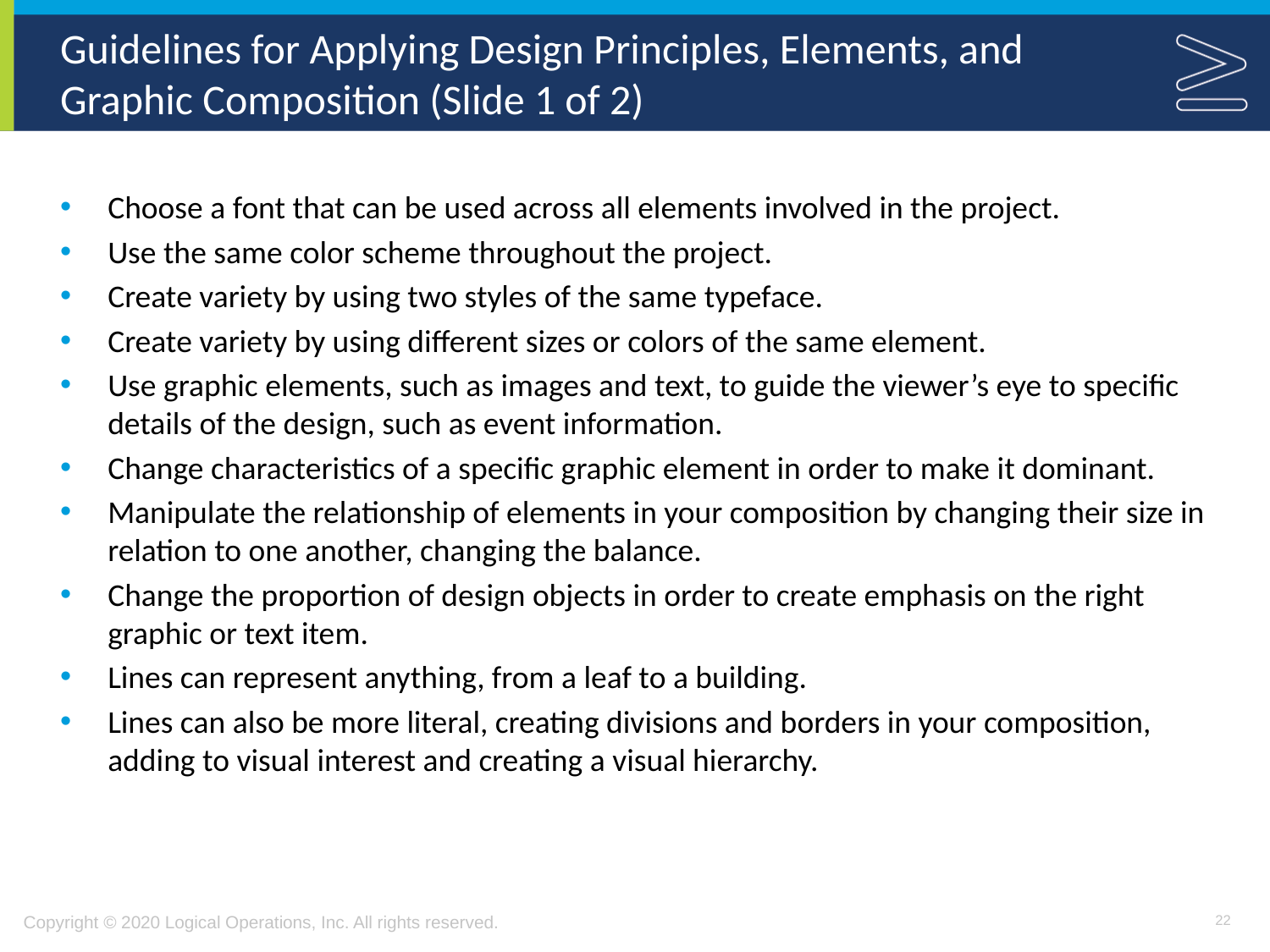

# Guidelines for Applying Design Principles, Elements, and Graphic Composition (Slide 1 of 2)
Choose a font that can be used across all elements involved in the project.
Use the same color scheme throughout the project.
Create variety by using two styles of the same typeface.
Create variety by using different sizes or colors of the same element.
Use graphic elements, such as images and text, to guide the viewer’s eye to specific details of the design, such as event information.
Change characteristics of a specific graphic element in order to make it dominant.
Manipulate the relationship of elements in your composition by changing their size in relation to one another, changing the balance.
Change the proportion of design objects in order to create emphasis on the right graphic or text item.
Lines can represent anything, from a leaf to a building.
Lines can also be more literal, creating divisions and borders in your composition, adding to visual interest and creating a visual hierarchy.
22